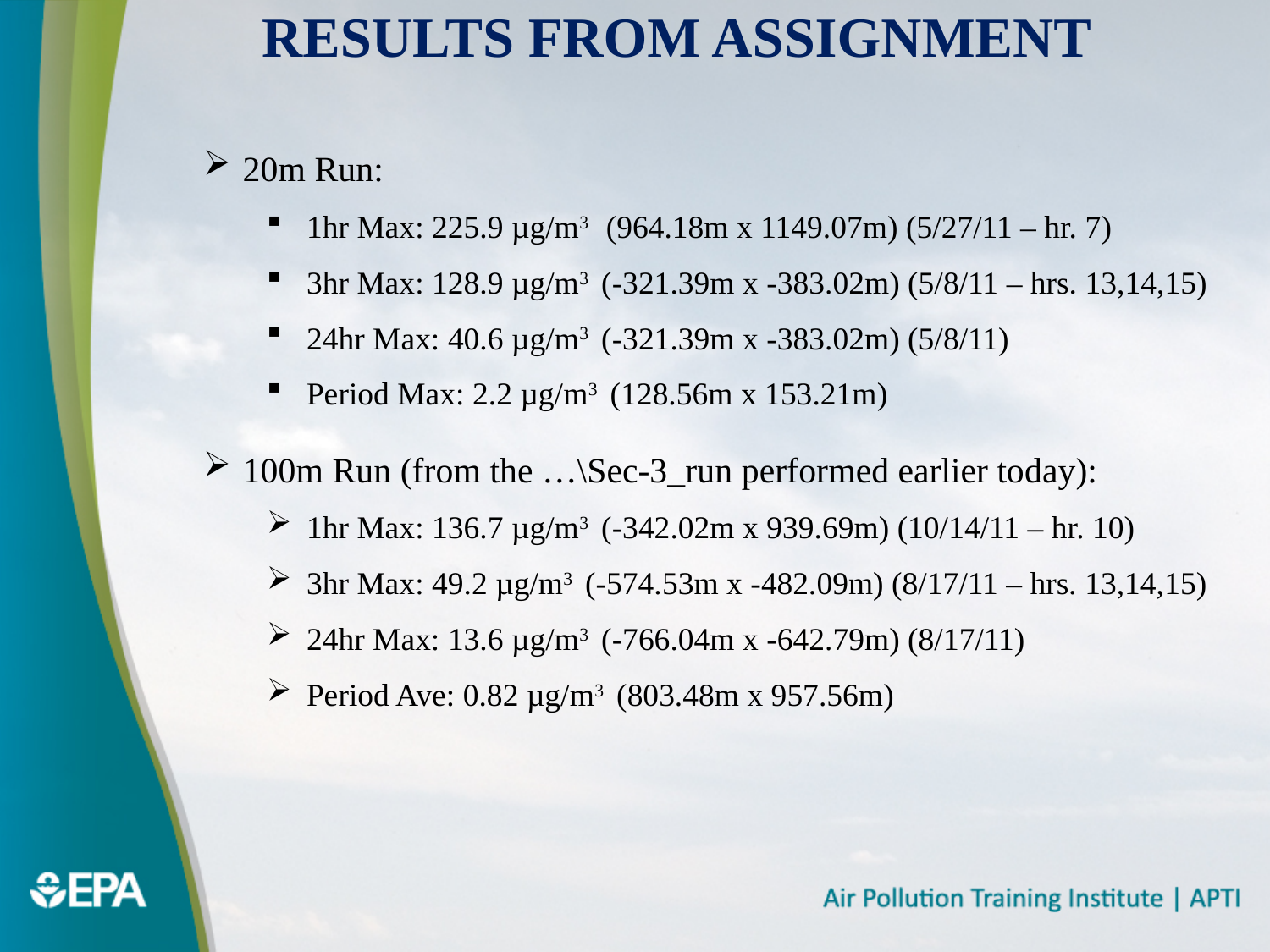

# RESULTS FROM ASSIGNMENT
20m Run:
1hr Max: 225.9 µg/m3   (964.18m x 1149.07m) (5/27/11 – hr. 7)
3hr Max: 128.9 µg/m3  (-321.39m x -383.02m) (5/8/11 – hrs. 13,14,15)
24hr Max: 40.6 µg/m3  (-321.39m x -383.02m) (5/8/11)
Period Max: 2.2 µg/m3  (128.56m x 153.21m)
100m Run (from the …\Sec-3_run performed earlier today):
1hr Max: 136.7 µg/m3  (-342.02m x 939.69m) (10/14/11 – hr. 10)
3hr Max: 49.2 µg/m3  (-574.53m x -482.09m) (8/17/11 – hrs. 13,14,15)
24hr Max: 13.6 µg/m3  (-766.04m x -642.79m) (8/17/11)
Period Ave: 0.82 µg/m3  (803.48m x 957.56m)